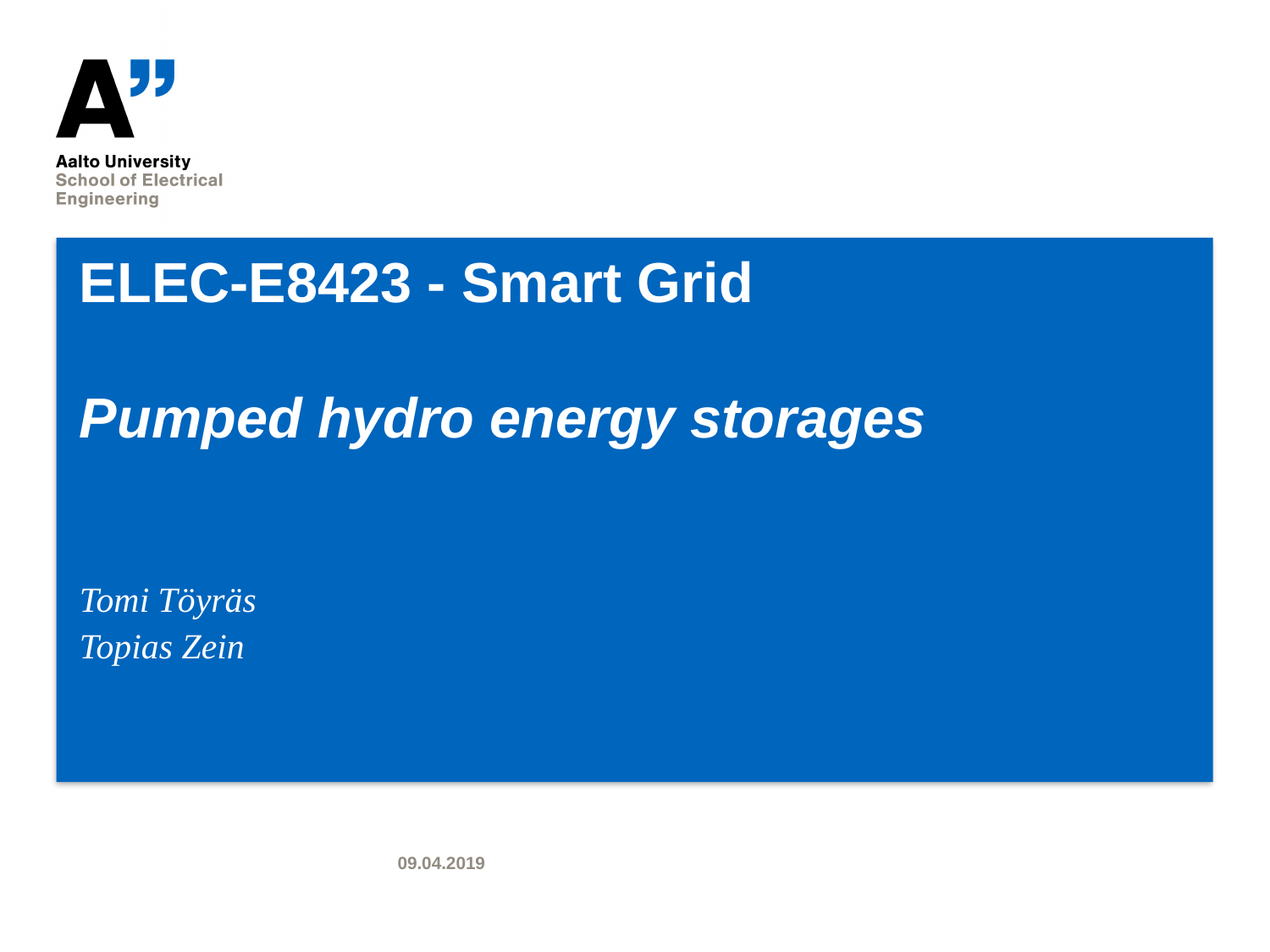

# ELEC-E8423 - Smart Grid Pumped hydro energy storages
Tomi Töyräs
Topias Zein

09.04.2019